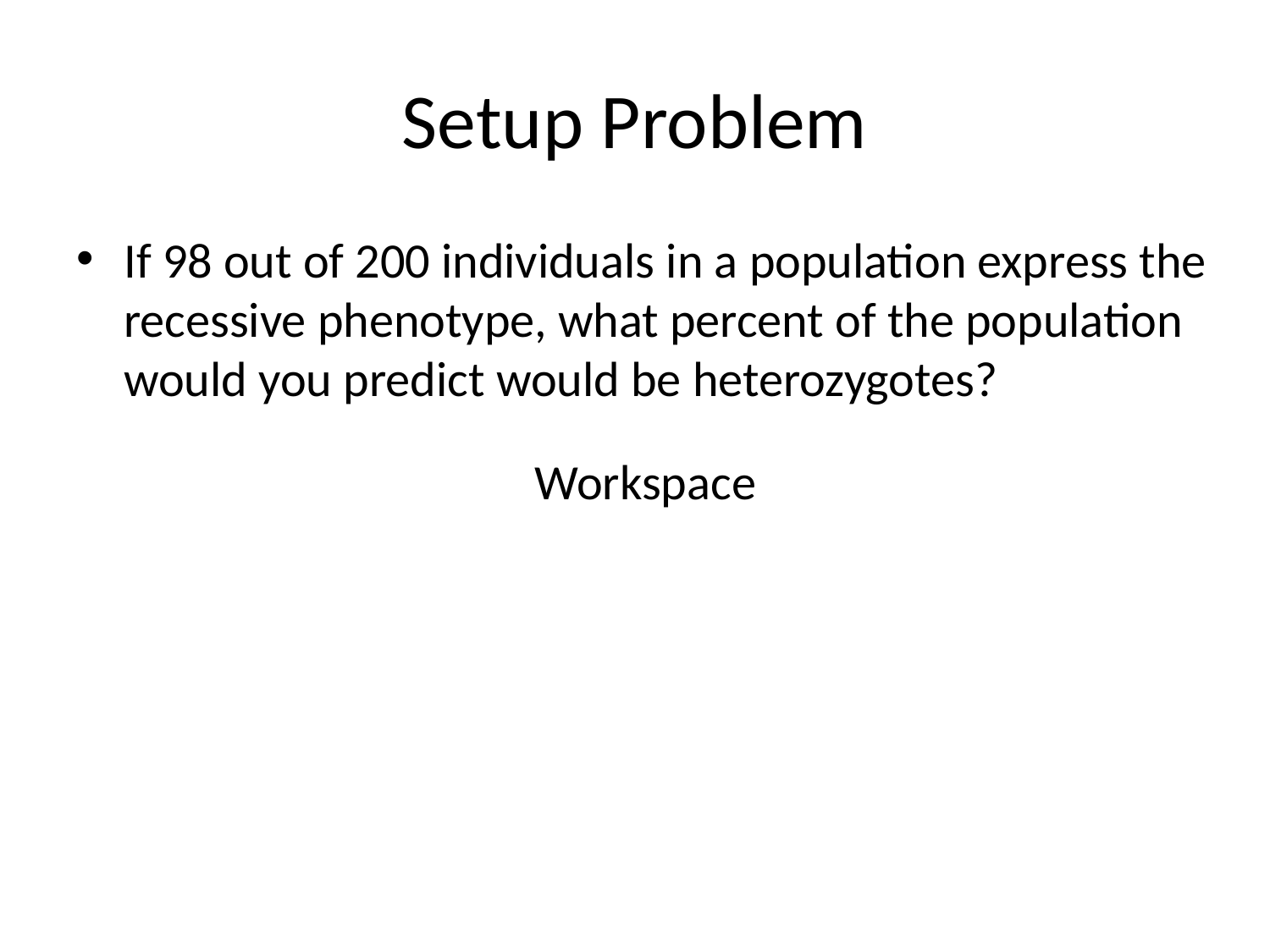

# Setup Problem
If 98 out of 200 individuals in a population express the recessive phenotype, what percent of the population would you predict would be heterozygotes?
Workspace